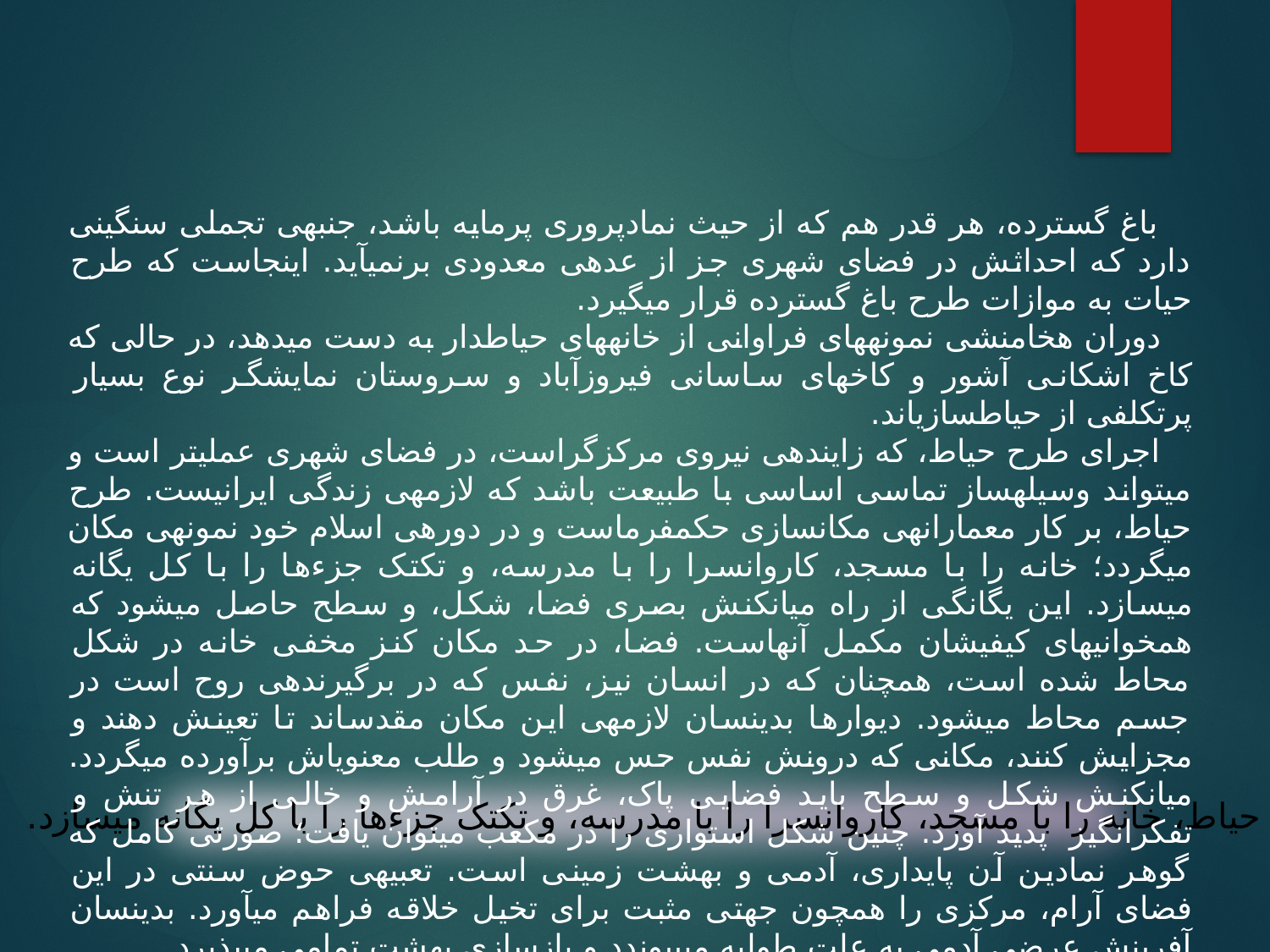

باغ گسترده، هر قدر هم که از حیث نمادپروری پرمایه باشد، جنبه‏ی تجملی سنگینی دارد که احداثش در فضای شهری جز از عده‏ی معدودی برنمی‏آید. اینجاست که طرح حیات به موازات طرح باغ گسترده قرار می‏گیرد.
   دوران هخامنشی نمونه‏های فراوانی از خانه‏های حیاط‏دار به دست می‏دهد، در حالی که کاخ اشکانی آشور و کاخ‏های ساسانی فیروزآباد و سروستان نمایشگر نوع بسیار پرتکلفی از حیاط‏سازی‏اند.
   اجرای طرح حیاط، که زاینده‏ی نیروی مرکزگراست، در فضای شهری عملی‏تر است و می‏تواند وسیله‏ساز تماسی اساسی با طبیعت باشد که لازمه‏ی زندگی ایرانیست. طرح حیاط، بر کار معمارانه‏ی مکان‏سازی حکمفرماست و در دوره‏ی اسلام خود نمونه‏ی مکان می‏گردد؛ خانه را با مسجد، کاروانسرا را با مدرسه، و تک‏تک جزءها را با کل یگانه می‏سازد. این یگانگی از راه میان‏کنش بصری فضا، شکل، و سطح حاصل می‏شود که همخوانی‏های کیفی‏شان مکمل آنهاست. فضا، در حد مکان کنز مخفی خانه در شکل محاط شده است، همچنان که در انسان نیز، نفس که در برگیرنده‏ی روح است در جسم محاط می‏شود. دیوارها بدین‏سان لازمه‏ی این مکان مقدس‏اند تا تعینش دهند و مجزایش کنند، مکانی که درونش نفس حس می‏شود و طلب معنوی‏اش برآورده می‏گردد. میان‏کنش شکل و سطح باید فضایی پاک، غرق در آرامش و خالی از هر تنش و تفکرانگیز  پدید آورد. چنین شکل استواری را در مکعب می‏توان یافت؛ صورتی کامل که گوهر نمادین آن پایداری، آدمی و بهشت زمینی است. تعبیه‏ی حوض سنتی در این فضای آرام، مرکزی را همچون جهتی مثبت برای تخیل خلاقه فراهم می‏آورد. بدین‏سان آفرینش عرضی آدمی به علت طولیه می‏پیوندد و بازسازی بهشت تمامی می‏پذیرد.

حیاط، خانه را با مسجد، کاروانسرا را با مدرسه، و تک‏تک جزءها را با کل یگانه می‏سازد.